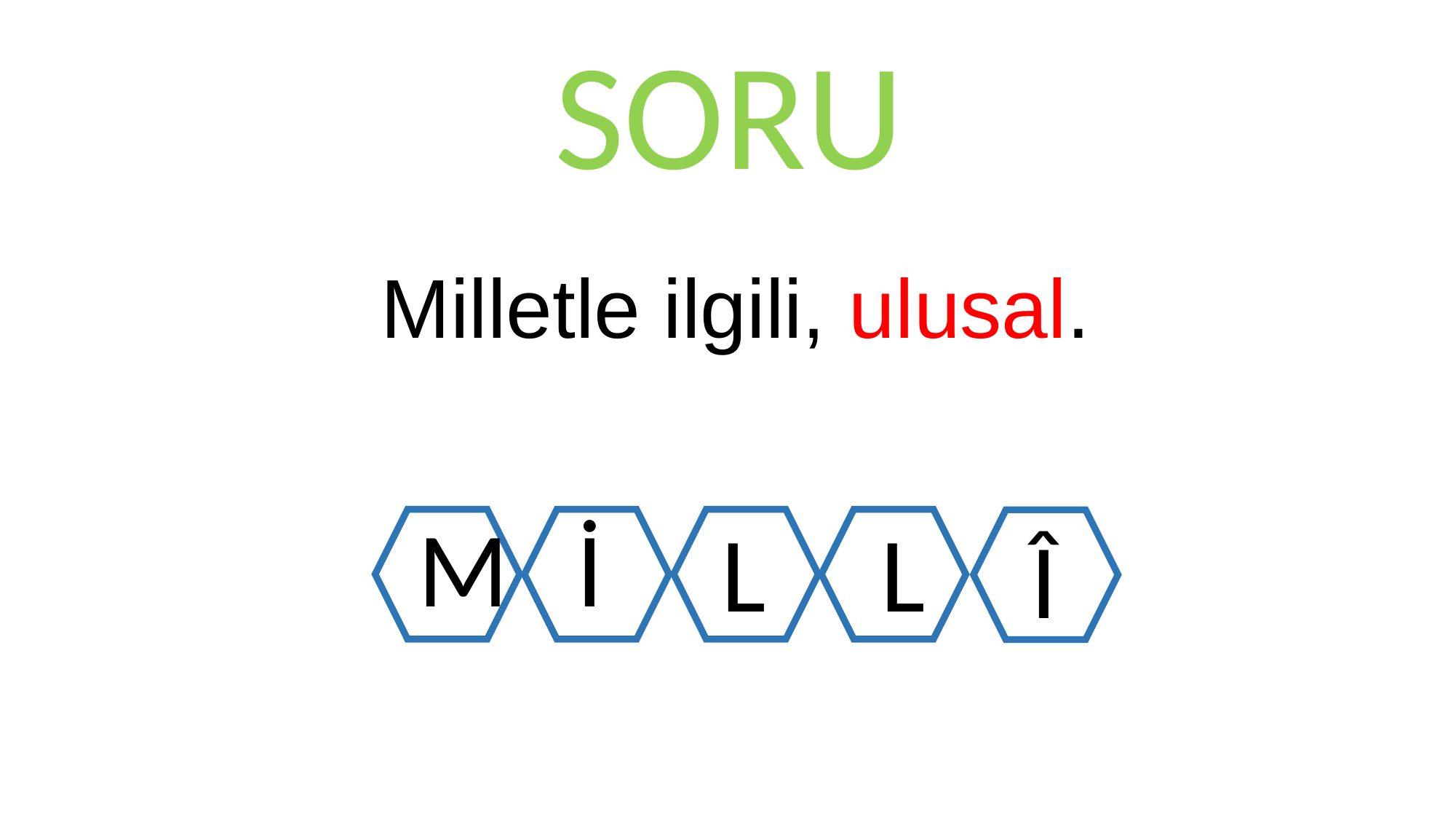

SORU
Milletle ilgili, ulusal.
M
İ
L
L
Î